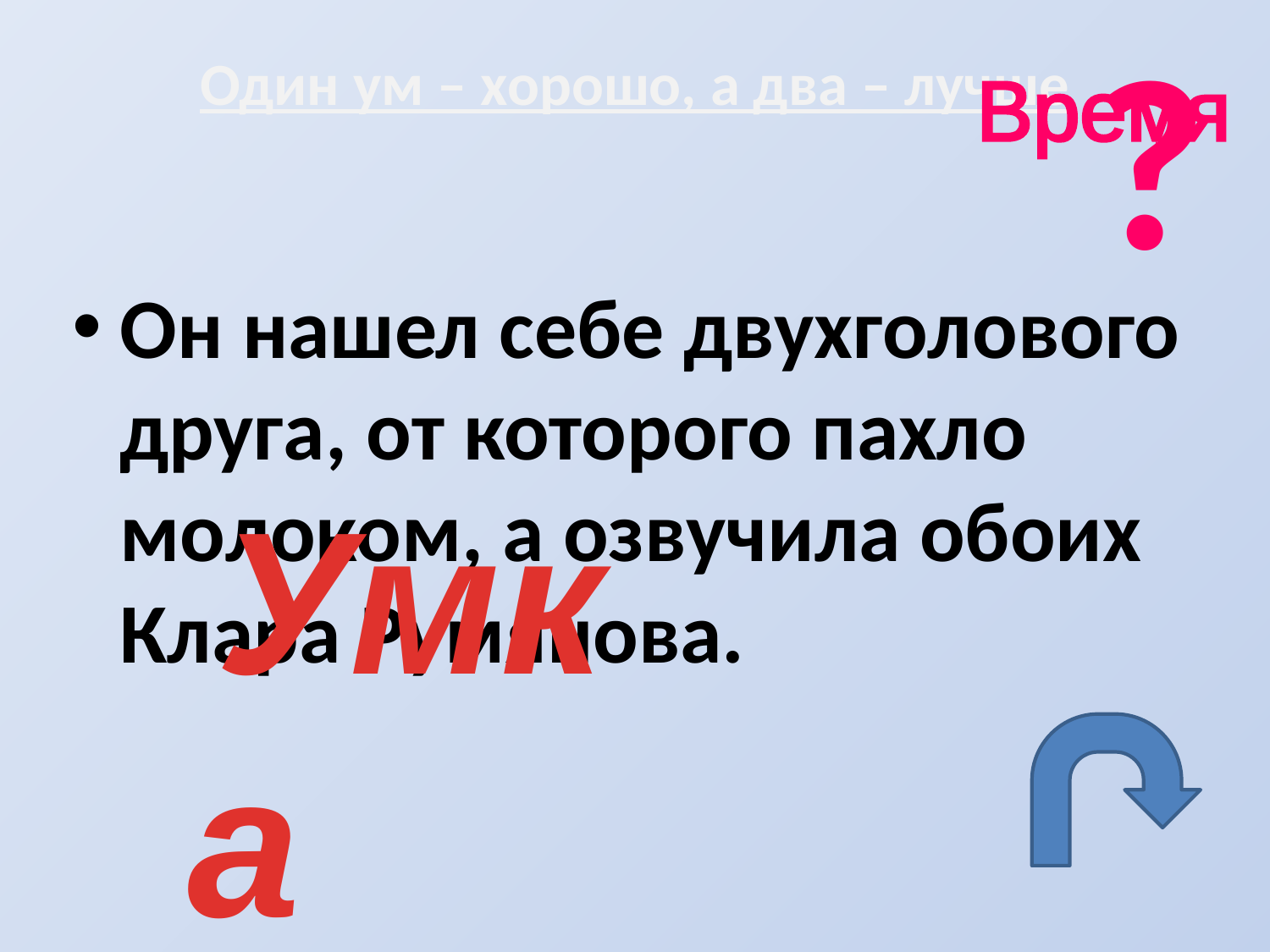

?
# Один ум – хорошо, а два – лучше
Время
Он нашел себе двухголового друга, от которого пахло молоком, а озвучила обоих Клара Румянова.

Умка